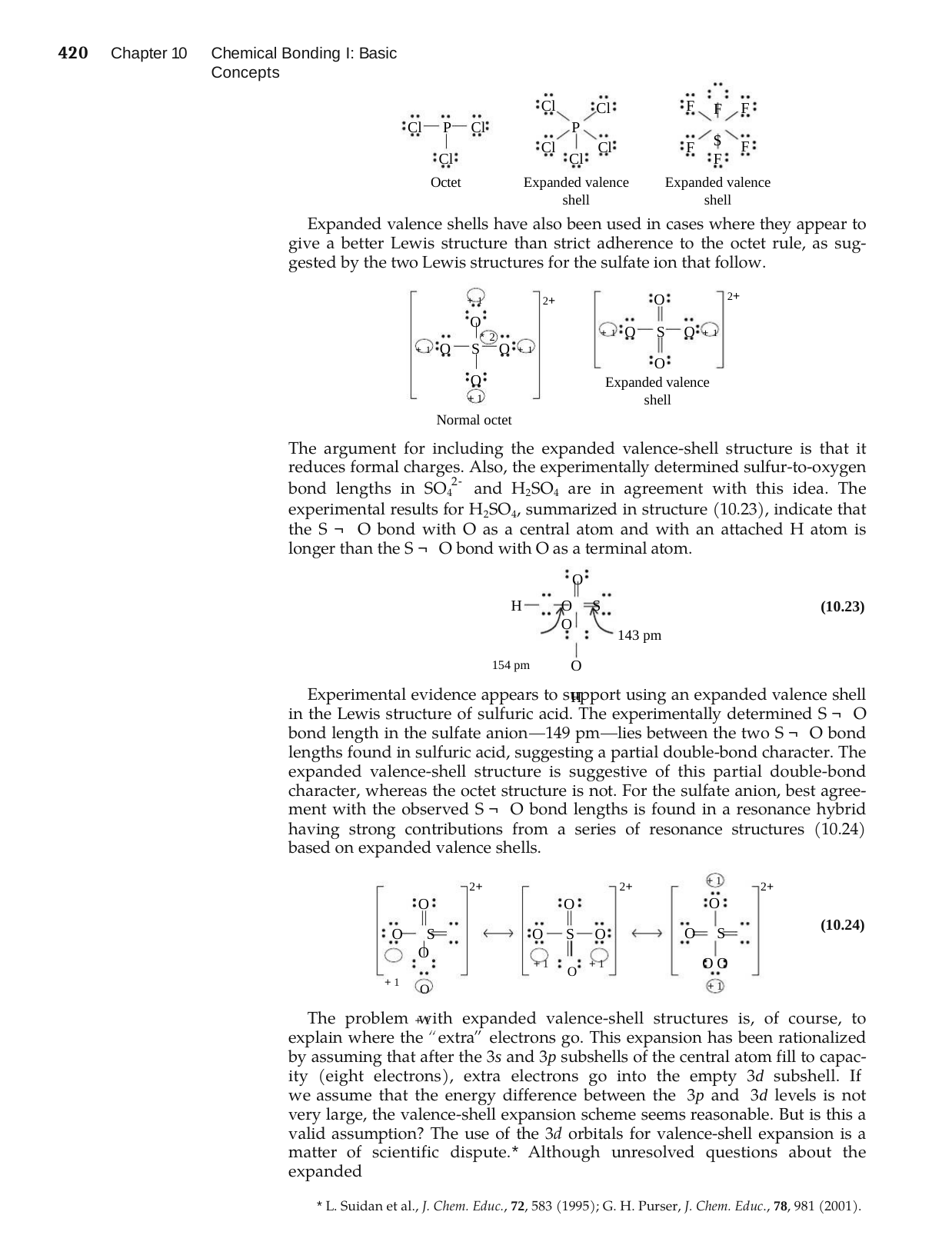

420	Chapter 10
Chemical Bonding I: Basic Concepts
F S
F
Cl
F
Cl
Cl	P	Cl
P
F
Cl	Cl
F
F
Cl
Octet
Cl
Expanded valence shell
Expanded valence shell
Expanded valence shells have also been used in cases where they appear to give a better Lewis structure than strict adherence to the octet rule, as sug- gested by the two Lewis structures for the sulfate ion that follow.
+1	2+
O
2+
O
+1   O	S	O  +1
O
*2
+1   O	S	O  +1
O
+1
Normal octet
Expanded valence shell
The argument for including the expanded valence-shell structure is that it reduces formal charges. Also, the experimentally determined sulfur-to-oxygen bond  lengths  in  SO4       and  H2SO4   are  in  agreement  with  this  idea.  The experimental results for H2SO4, summarized in structure (10.23), indicate that the S ¬ O bond with O as a central atom and with an attached H atom is longer than the S ¬ O bond with O as a terminal atom.
O
2-
H	O	S	O
154 pm	O H
(10.23)
143 pm
Experimental evidence appears to support using an expanded valence shell in the Lewis structure of sulfuric acid. The experimentally determined S ¬ O bond length in the sulfate anion    149 pm    lies between the two S ¬ O bond lengths found in sulfuric acid, suggesting a partial double-bond character. The expanded valence-shell structure is suggestive of this partial double-bond character, whereas the octet structure is not. For the sulfate anion, best agree- ment with the observed S ¬ O bond lengths is found in a resonance hybrid having strong contributions from a series of resonance structures (10.24) based on expanded valence shells.

+1
O
O	S	O O
+1
2+	2+
2+
O
O	S	O
+1	O
+1
O
O	S	O
+1	O    +1
(10.24)
The  problem  with  expanded  valence-shell  structures  is,  of  course,  to explain where the   extra   electrons go. This expansion has been rationalized by assuming that after the 3s and 3p subshells of the central atom fill to capac- ity  (eight  electrons),  extra  electrons  go  into  the  empty  3d  subshell.  If  we assume that the energy difference between the  3p and  3d levels is not very large, the valence-shell expansion scheme seems reasonable. But is this a valid assumption? The use of the 3d orbitals for valence-shell expansion is a matter of scientific dispute.* Although unresolved questions about the expanded

* L. Suidan et al., J. Chem. Educ., 72, 583 (1995); G. H. Purser, J. Chem. Educ., 78, 981 (2001).